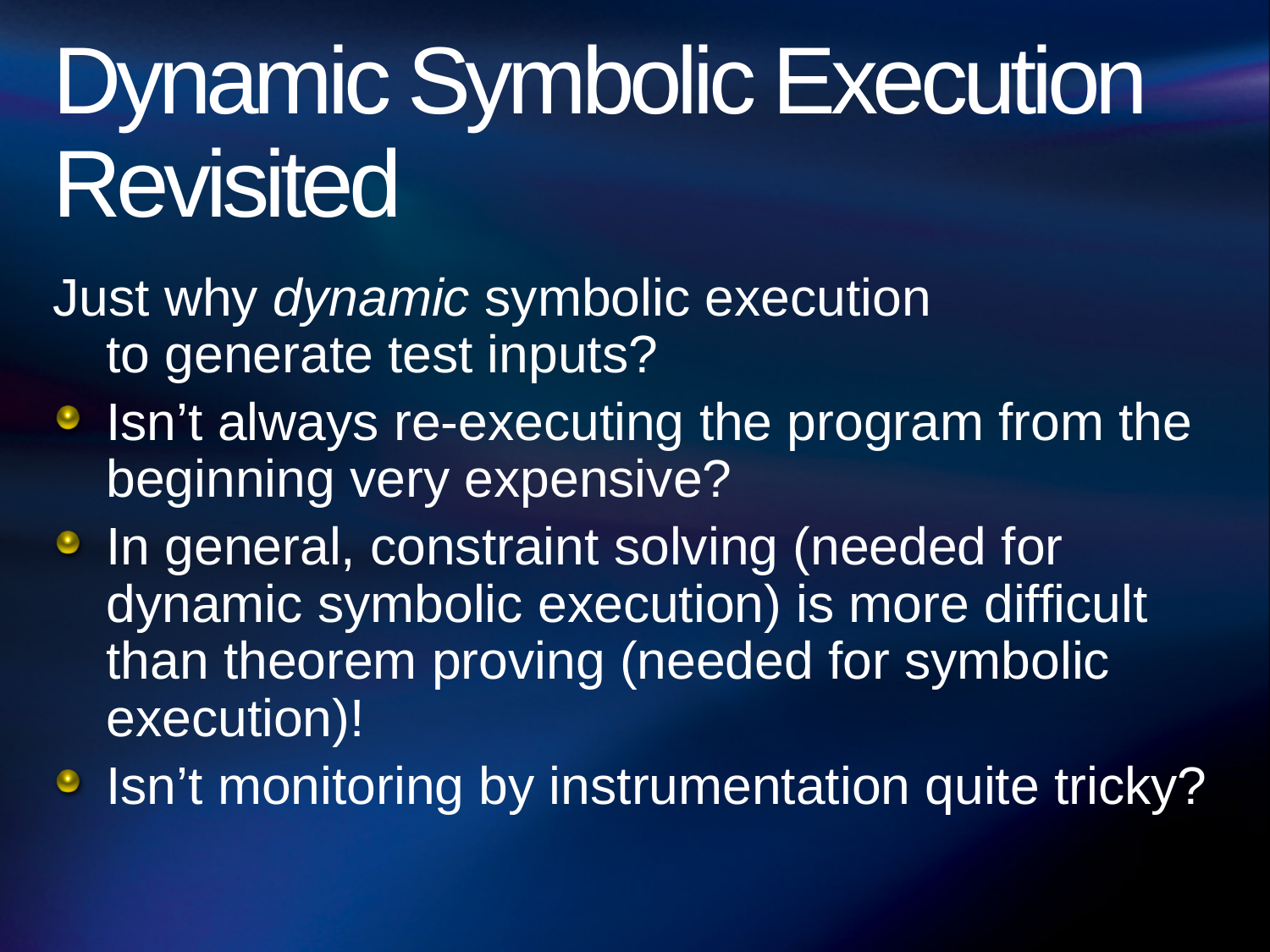

# Dynamic Symbolic Execution Revisited

Just why dynamic symbolic execution
to generate test inputs?
Isn’t always re-executing the program from the beginning very expensive?
In general, constraint solving (needed for dynamic symbolic execution) is more difficult than theorem proving (needed for symbolic execution)!
Isn’t monitoring by instrumentation quite tricky?